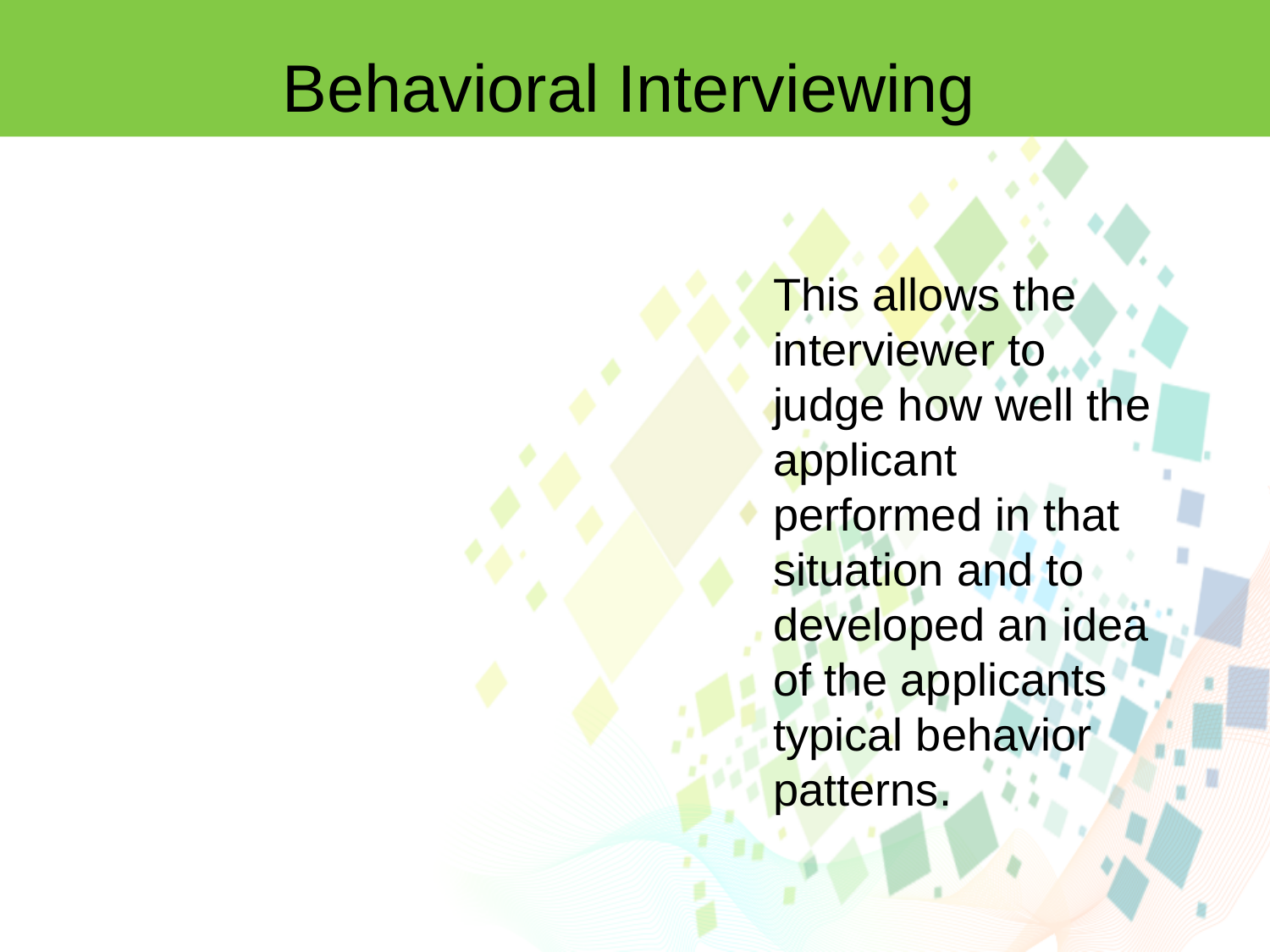

Behavioral Interviewing
This allows the interviewer to judge how well the applicant performed in that situation and to developed an idea of the applicants typical behavior patterns.